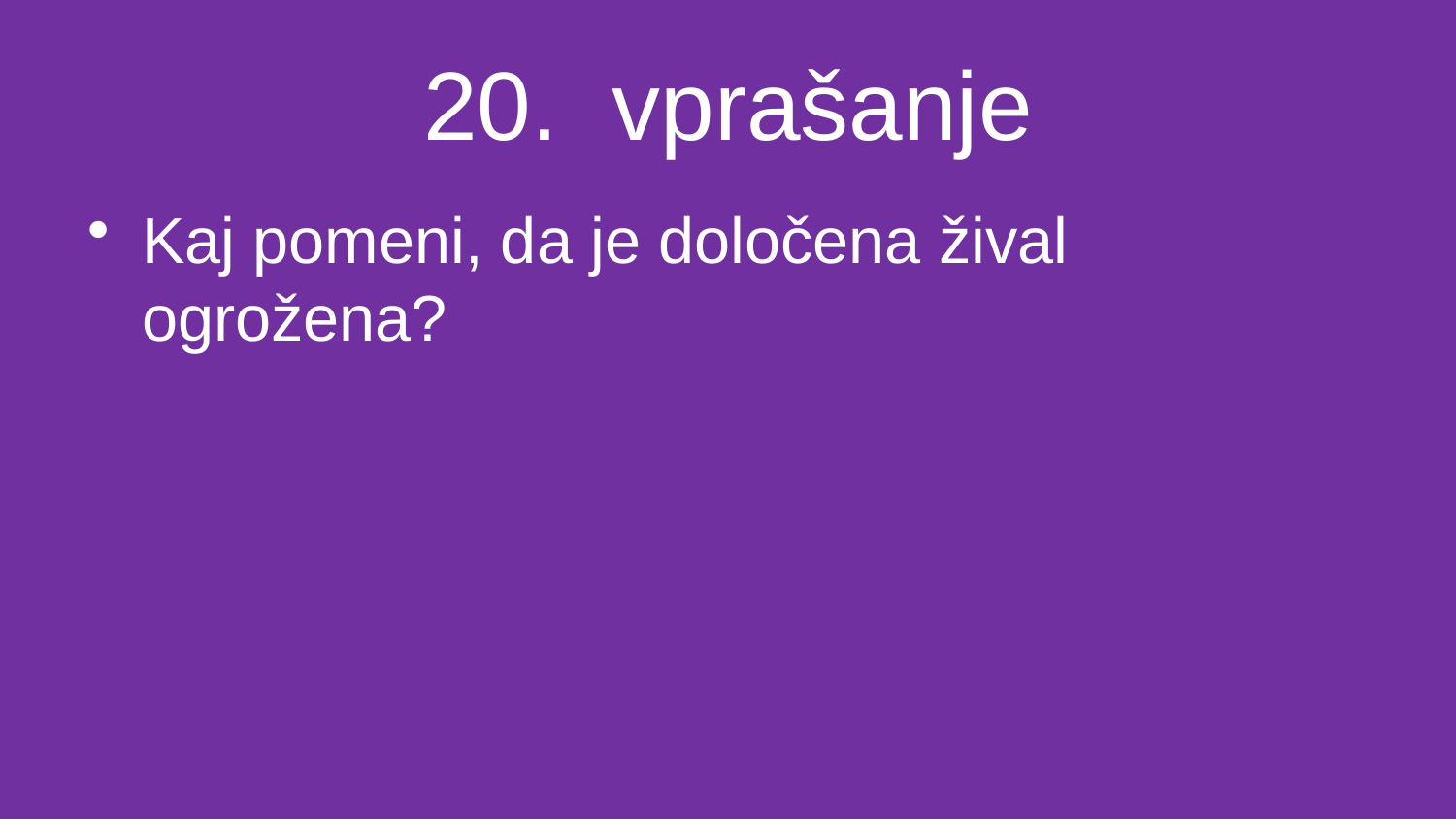

# 20.  vprašanje
Kaj pomeni, da je določena žival ogrožena?